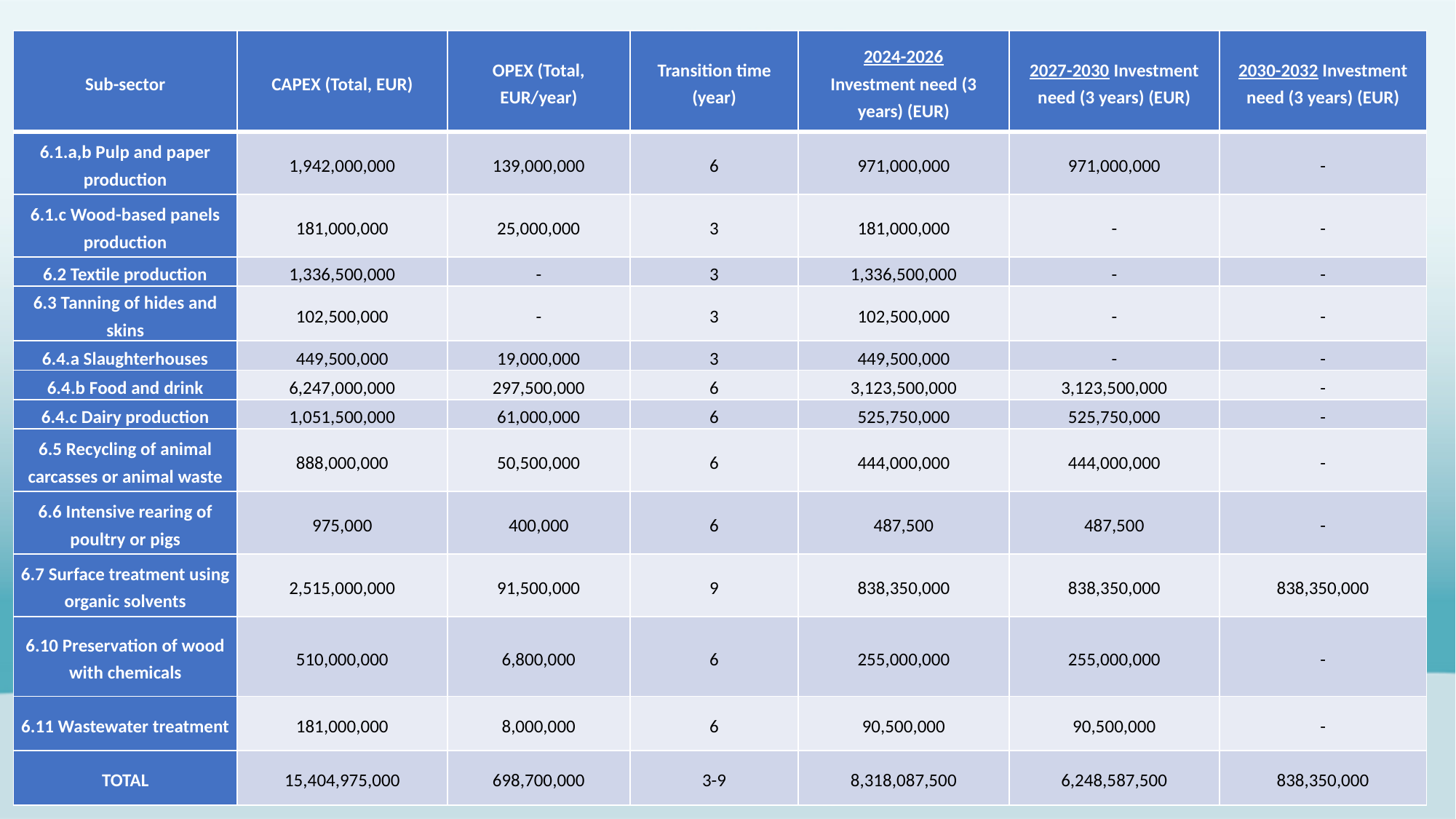

| Sub-sector | CAPEX (Total, EUR) | OPEX (Total, EUR/year) | Transition time (year) | 2024-2026 Investment need (3 years) (EUR) | 2027-2030 Investment need (3 years) (EUR) | 2030-2032 Investment need (3 years) (EUR) |
| --- | --- | --- | --- | --- | --- | --- |
| 6.1.a,b Pulp and paper production | 1,942,000,000 | 139,000,000 | 6 | 971,000,000 | 971,000,000 | - |
| 6.1.c Wood-based panels production | 181,000,000 | 25,000,000 | 3 | 181,000,000 | - | - |
| 6.2 Textile production | 1,336,500,000 | - | 3 | 1,336,500,000 | - | - |
| 6.3 Tanning of hides and skins | 102,500,000 | - | 3 | 102,500,000 | - | - |
| 6.4.a Slaughterhouses | 449,500,000 | 19,000,000 | 3 | 449,500,000 | - | - |
| 6.4.b Food and drink | 6,247,000,000 | 297,500,000 | 6 | 3,123,500,000 | 3,123,500,000 | - |
| 6.4.c Dairy production | 1,051,500,000 | 61,000,000 | 6 | 525,750,000 | 525,750,000 | - |
| 6.5 Recycling of animal carcasses or animal waste | 888,000,000 | 50,500,000 | 6 | 444,000,000 | 444,000,000 | - |
| 6.6 Intensive rearing of poultry or pigs | 975,000 | 400,000 | 6 | 487,500 | 487,500 | - |
| 6.7 Surface treatment using organic solvents | 2,515,000,000 | 91,500,000 | 9 | 838,350,000 | 838,350,000 | 838,350,000 |
| 6.10 Preservation of wood with chemicals | 510,000,000 | 6,800,000 | 6 | 255,000,000 | 255,000,000 | - |
| 6.11 Wastewater treatment | 181,000,000 | 8,000,000 | 6 | 90,500,000 | 90,500,000 | - |
| TOTAL | 15,404,975,000 | 698,700,000 | 3-9 | 8,318,087,500 | 6,248,587,500 | 838,350,000 |
23